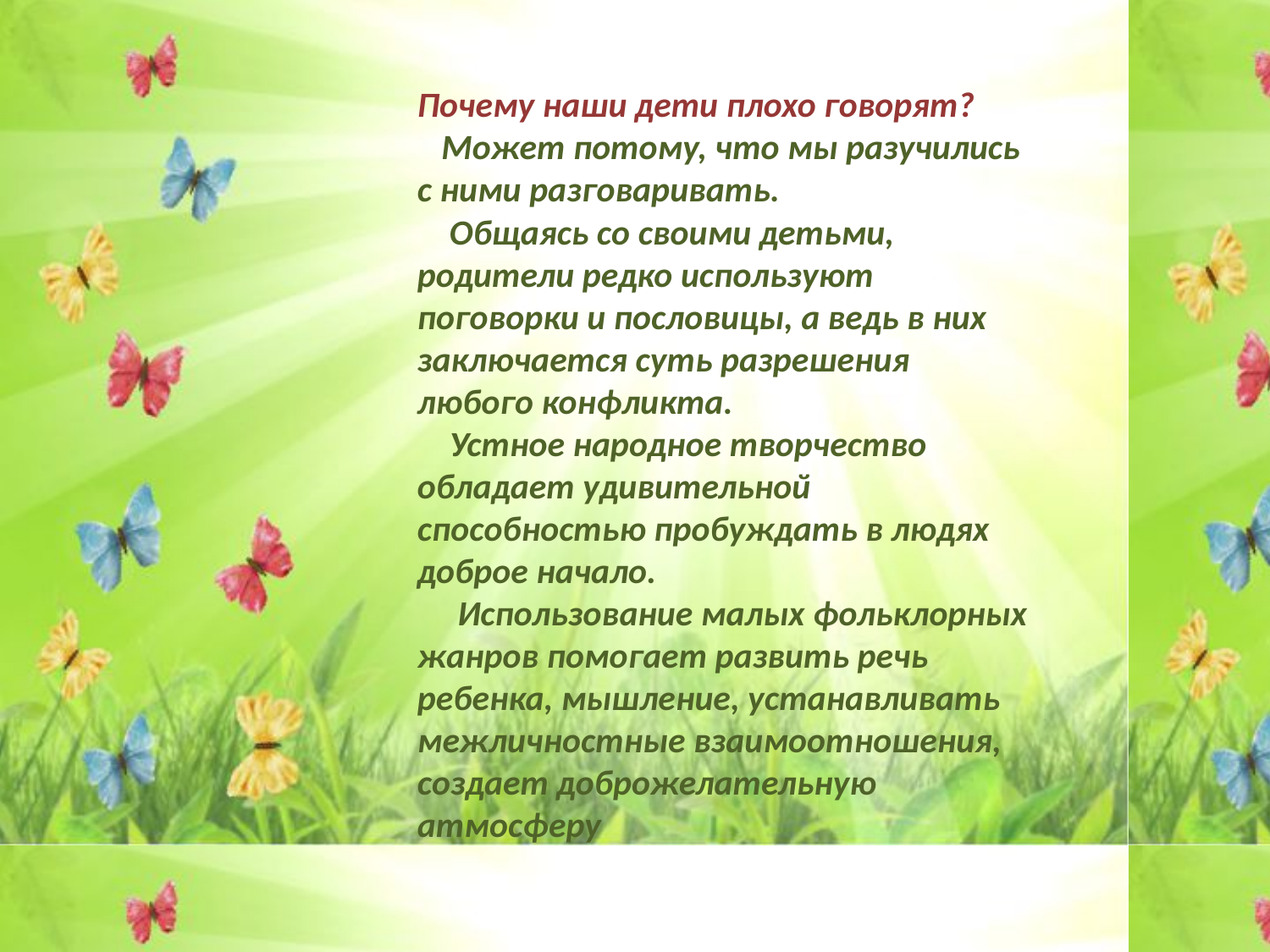

Почему наши дети плохо говорят?
   Может потому, что мы разучились с ними разговаривать.
    Общаясь со своими детьми, родители редко используют поговорки и пословицы, а ведь в них заключается суть разрешения любого конфликта.
    Устное народное творчество обладает удивительной способностью пробуждать в людях доброе начало.
     Использование малых фольклорных жанров помогает развить речь ребенка, мышление, устанавливать межличностные взаимоотношения, создает доброжелательную атмосферу